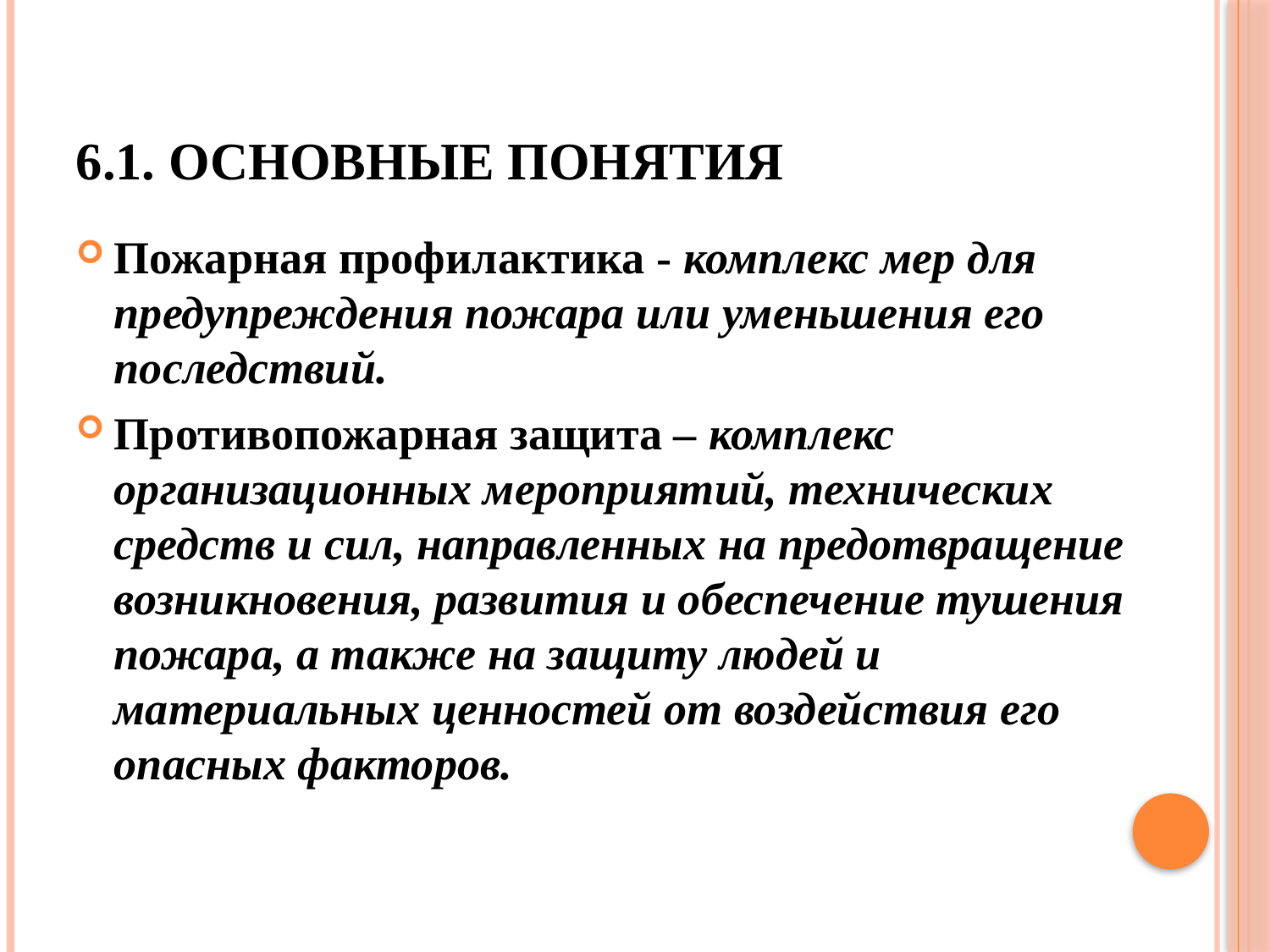

# 6.1. Основные понятия
Пожарная профилактика - комплекс мер для предупреждения пожара или уменьшения его последствий.
Противопожарная защита – комплекс организационных мероприятий, технических средств и сил, направленных на предотвращение возникновения, развития и обеспечение тушения пожара, а также на защиту людей и материальных ценностей от воздействия его опасных факторов.